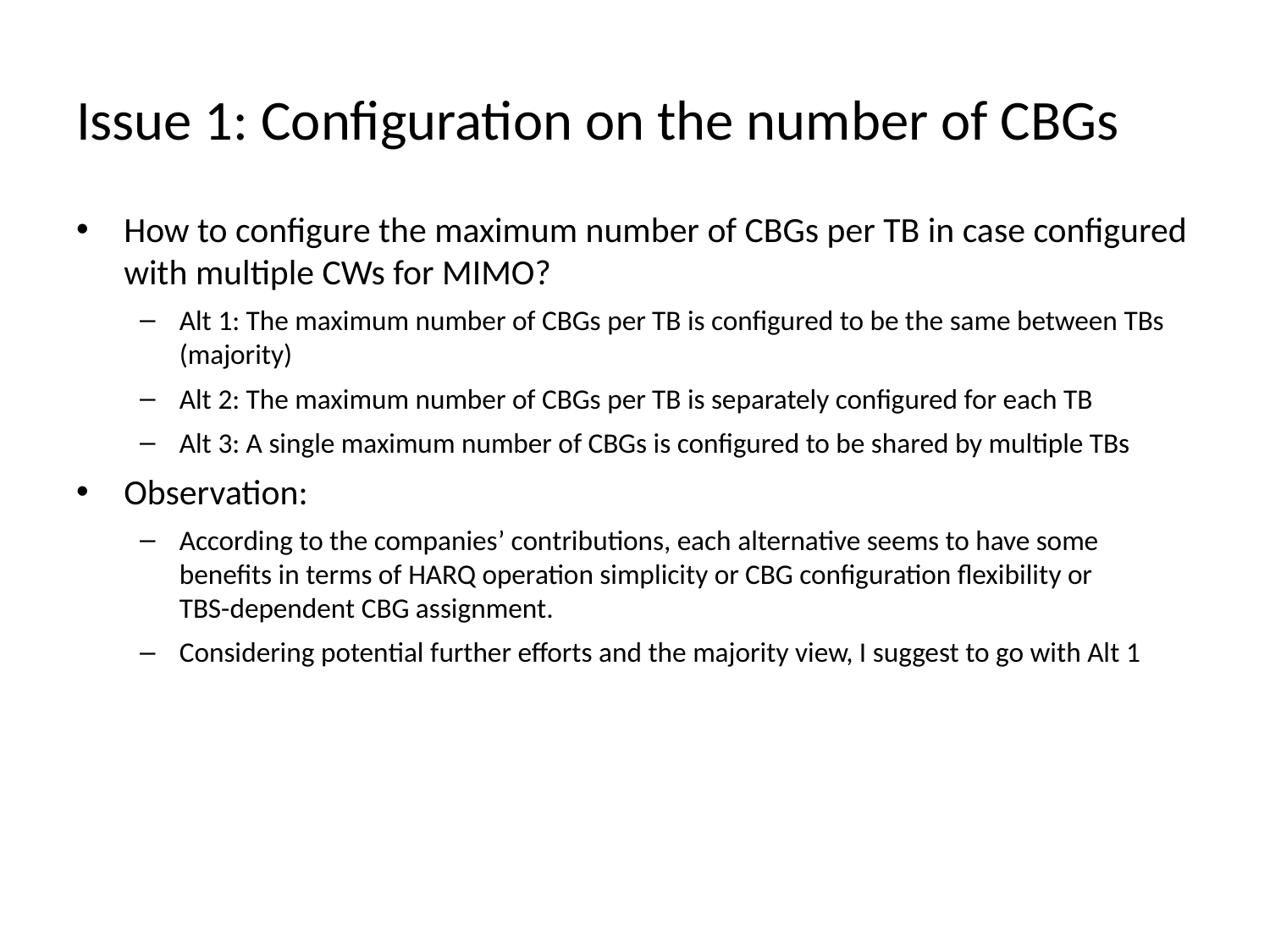

# Issue 1: Configuration on the number of CBGs
How to configure the maximum number of CBGs per TB in case configured with multiple CWs for MIMO?
Alt 1: The maximum number of CBGs per TB is configured to be the same between TBs (majority)
Alt 2: The maximum number of CBGs per TB is separately configured for each TB
Alt 3: A single maximum number of CBGs is configured to be shared by multiple TBs
Observation:
According to the companies’ contributions, each alternative seems to have some benefits in terms of HARQ operation simplicity or CBG configuration flexibility or
TBS-dependent CBG assignment.
Considering potential further efforts and the majority view, I suggest to go with Alt 1